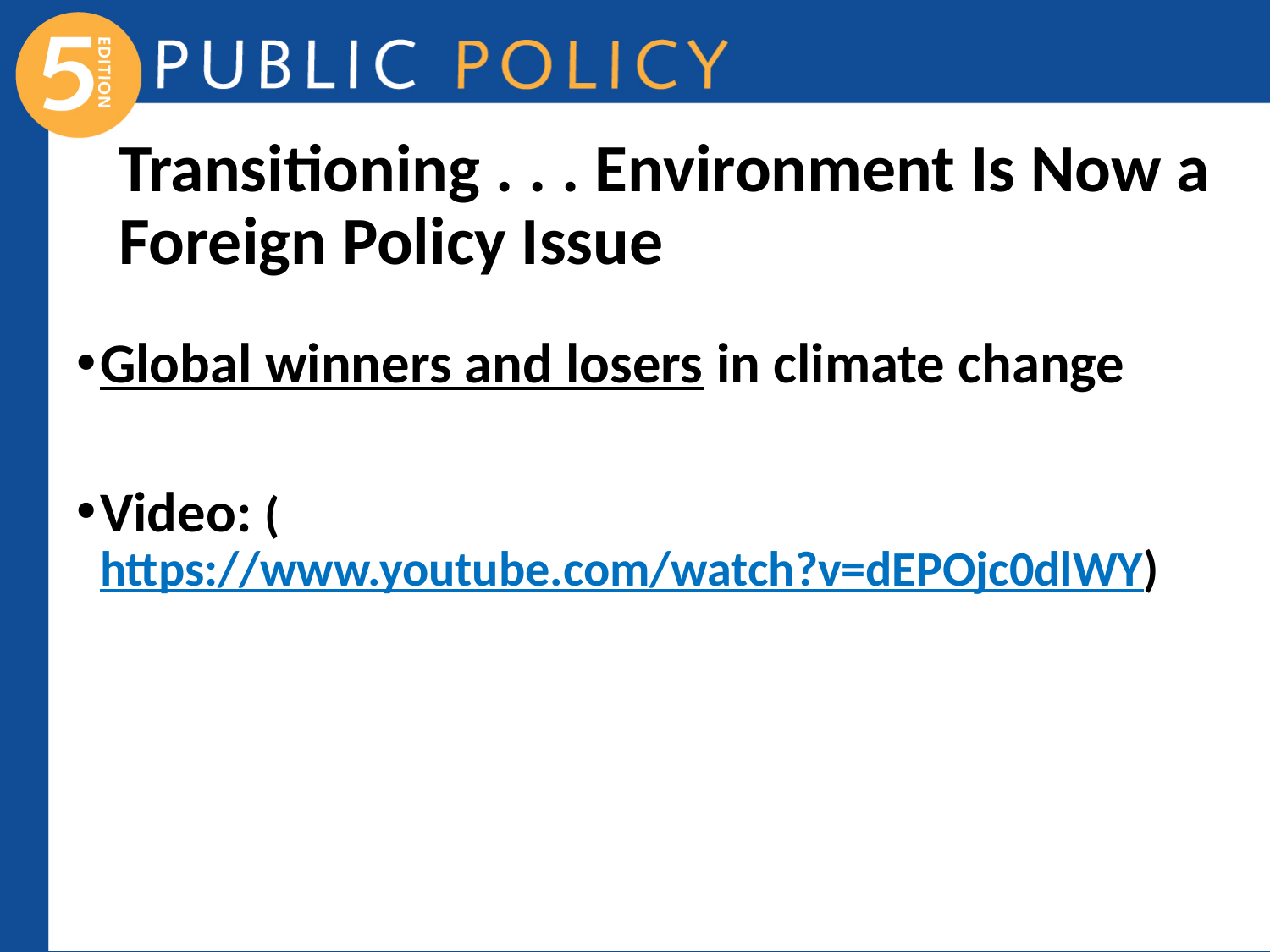

# Transitioning . . . Environment Is Now a Foreign Policy Issue
Global winners and losers in climate change

Video: (https://www.youtube.com/watch?v=dEPOjc0dlWY)